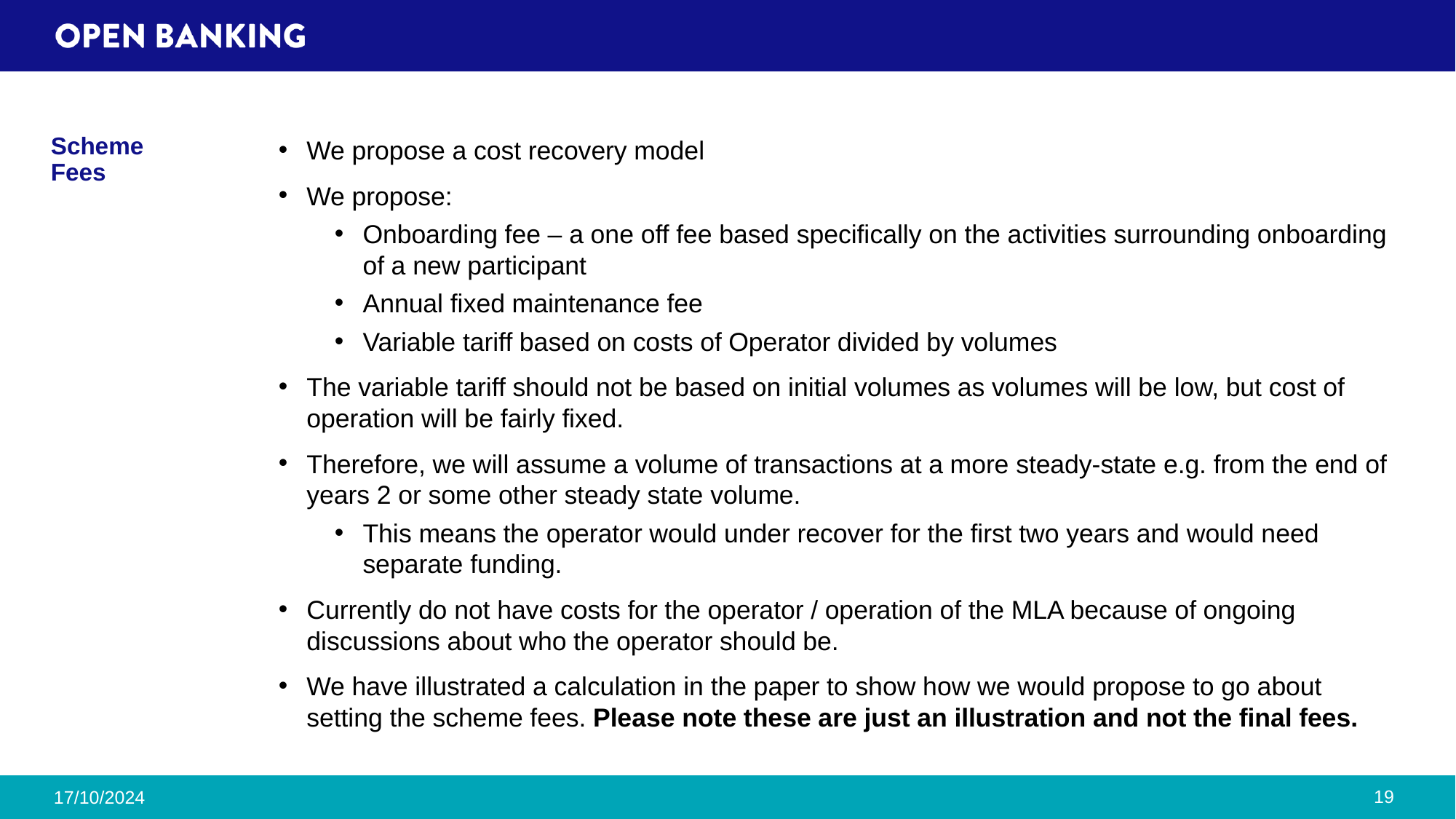

# Scheme Fees
We propose a cost recovery model
We propose:
Onboarding fee – a one off fee based specifically on the activities surrounding onboarding of a new participant
Annual fixed maintenance fee
Variable tariff based on costs of Operator divided by volumes
The variable tariff should not be based on initial volumes as volumes will be low, but cost of operation will be fairly fixed.
Therefore, we will assume a volume of transactions at a more steady-state e.g. from the end of years 2 or some other steady state volume.
This means the operator would under recover for the first two years and would need separate funding.
Currently do not have costs for the operator / operation of the MLA because of ongoing discussions about who the operator should be.
We have illustrated a calculation in the paper to show how we would propose to go about setting the scheme fees. Please note these are just an illustration and not the final fees.

19
17/10/2024